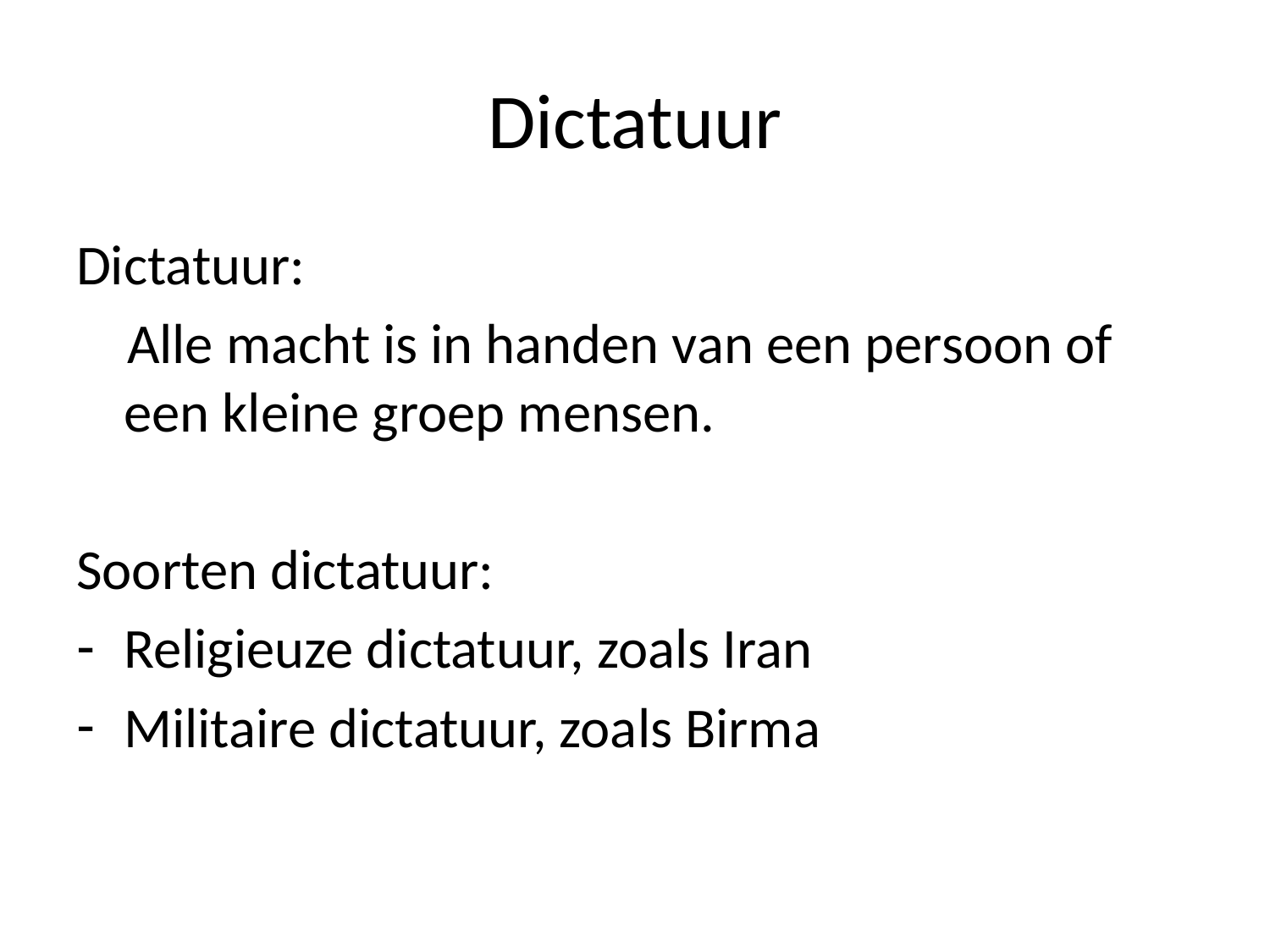

# Dictatuur
Dictatuur:
    Alle macht is in handen van een persoon of een kleine groep mensen.

Soorten dictatuur:
Religieuze dictatuur, zoals Iran
Militaire dictatuur, zoals Birma